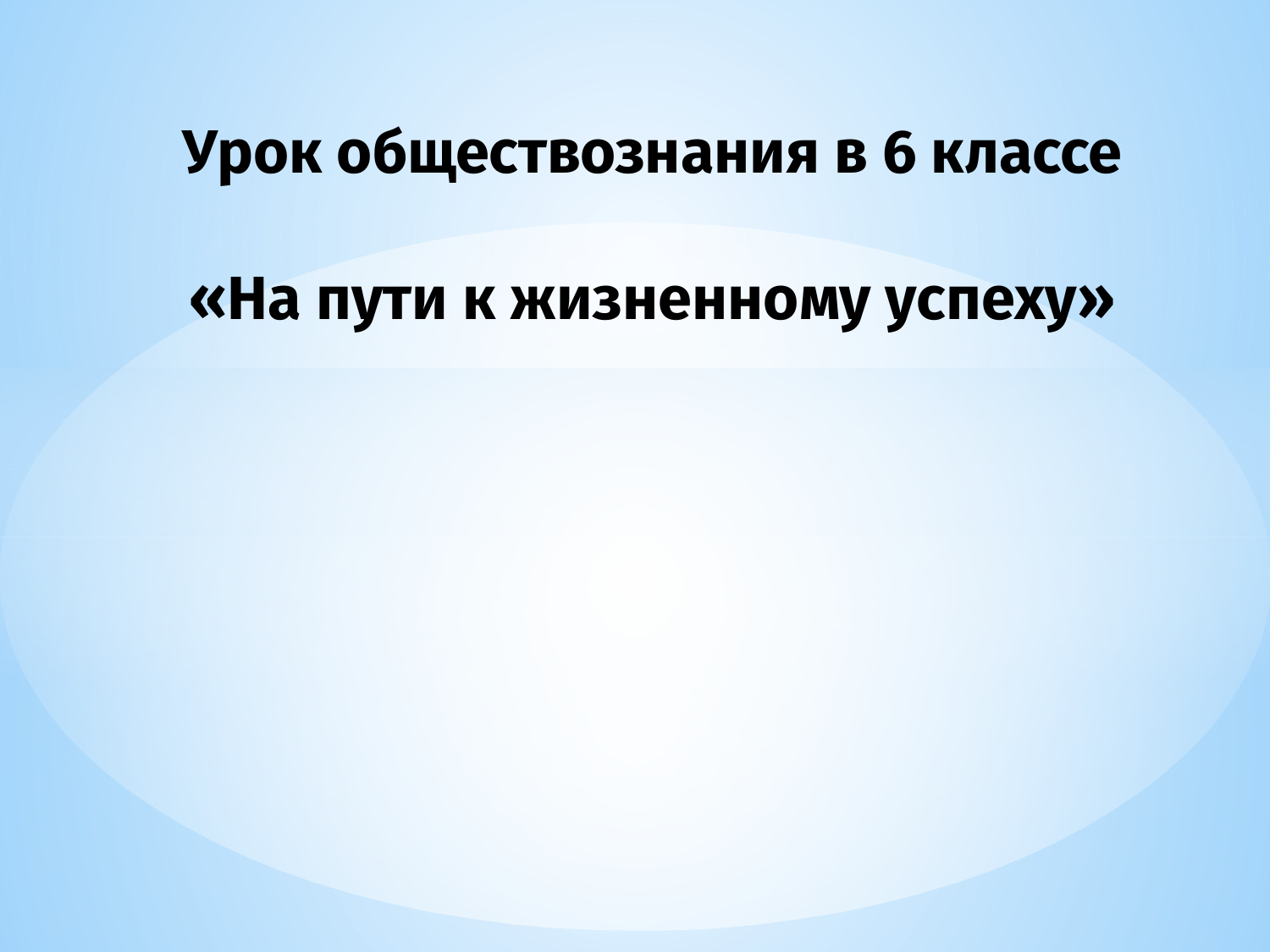

# Урок обществознания в 6 классе «На пути к жизненному успеху»